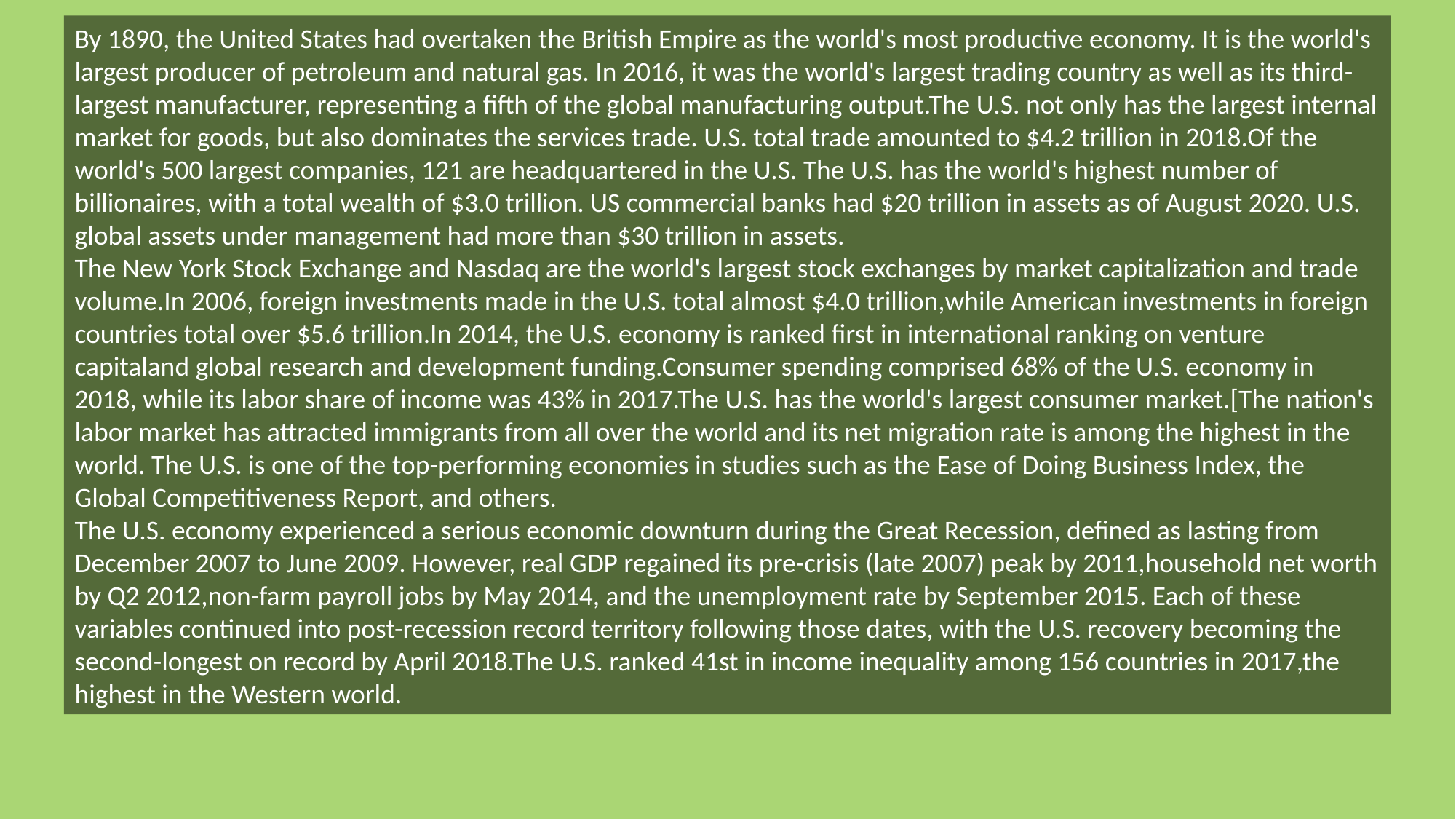

By 1890, the United States had overtaken the British Empire as the world's most productive economy. It is the world's largest producer of petroleum and natural gas. In 2016, it was the world's largest trading country as well as its third-largest manufacturer, representing a fifth of the global manufacturing output.The U.S. not only has the largest internal market for goods, but also dominates the services trade. U.S. total trade amounted to $4.2 trillion in 2018.Of the world's 500 largest companies, 121 are headquartered in the U.S. The U.S. has the world's highest number of billionaires, with a total wealth of $3.0 trillion. US commercial banks had $20 trillion in assets as of August 2020. U.S. global assets under management had more than $30 trillion in assets.
The New York Stock Exchange and Nasdaq are the world's largest stock exchanges by market capitalization and trade volume.In 2006, foreign investments made in the U.S. total almost $4.0 trillion,while American investments in foreign countries total over $5.6 trillion.In 2014, the U.S. economy is ranked first in international ranking on venture capitaland global research and development funding.Consumer spending comprised 68% of the U.S. economy in 2018, while its labor share of income was 43% in 2017.The U.S. has the world's largest consumer market.[The nation's labor market has attracted immigrants from all over the world and its net migration rate is among the highest in the world. The U.S. is one of the top-performing economies in studies such as the Ease of Doing Business Index, the Global Competitiveness Report, and others.
The U.S. economy experienced a serious economic downturn during the Great Recession, defined as lasting from December 2007 to June 2009. However, real GDP regained its pre-crisis (late 2007) peak by 2011,household net worth by Q2 2012,non-farm payroll jobs by May 2014, and the unemployment rate by September 2015. Each of these variables continued into post-recession record territory following those dates, with the U.S. recovery becoming the second-longest on record by April 2018.The U.S. ranked 41st in income inequality among 156 countries in 2017,the highest in the Western world.